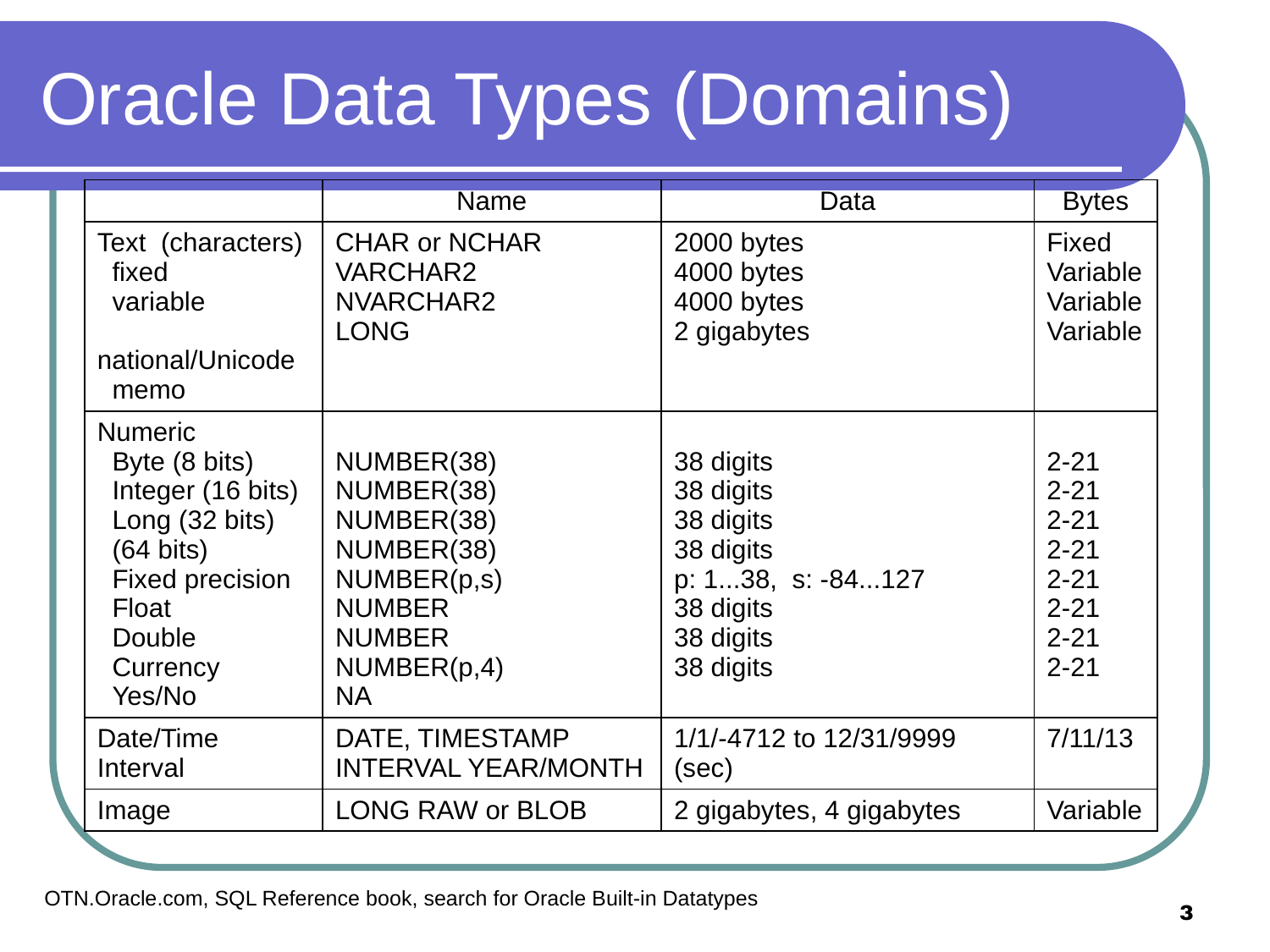

# Oracle Data Types (Domains)
|  | Name | Data | Bytes |
| --- | --- | --- | --- |
| Text (characters) fixed variable national/Unicode memo | CHAR or NCHAR VARCHAR2 NVARCHAR2 LONG | 2000 bytes 4000 bytes 4000 bytes 2 gigabytes | Fixed Variable Variable Variable |
| Numeric Byte (8 bits) Integer (16 bits) Long (32 bits) (64 bits) Fixed precision Float Double Currency Yes/No | NUMBER(38) NUMBER(38) NUMBER(38) NUMBER(38) NUMBER(p,s) NUMBER NUMBER NUMBER(p,4) NA | 38 digits 38 digits 38 digits 38 digits p: 1...38, s: -84...127 38 digits 38 digits 38 digits | 2-21 2-21 2-21 2-21 2-21 2-21 2-21 2-21 |
| Date/Time Interval | DATE, TIMESTAMP INTERVAL YEAR/MONTH | 1/1/-4712 to 12/31/9999 (sec) | 7/11/13 |
| Image | LONG RAW or BLOB | 2 gigabytes, 4 gigabytes | Variable |
3
OTN.Oracle.com, SQL Reference book, search for Oracle Built-in Datatypes